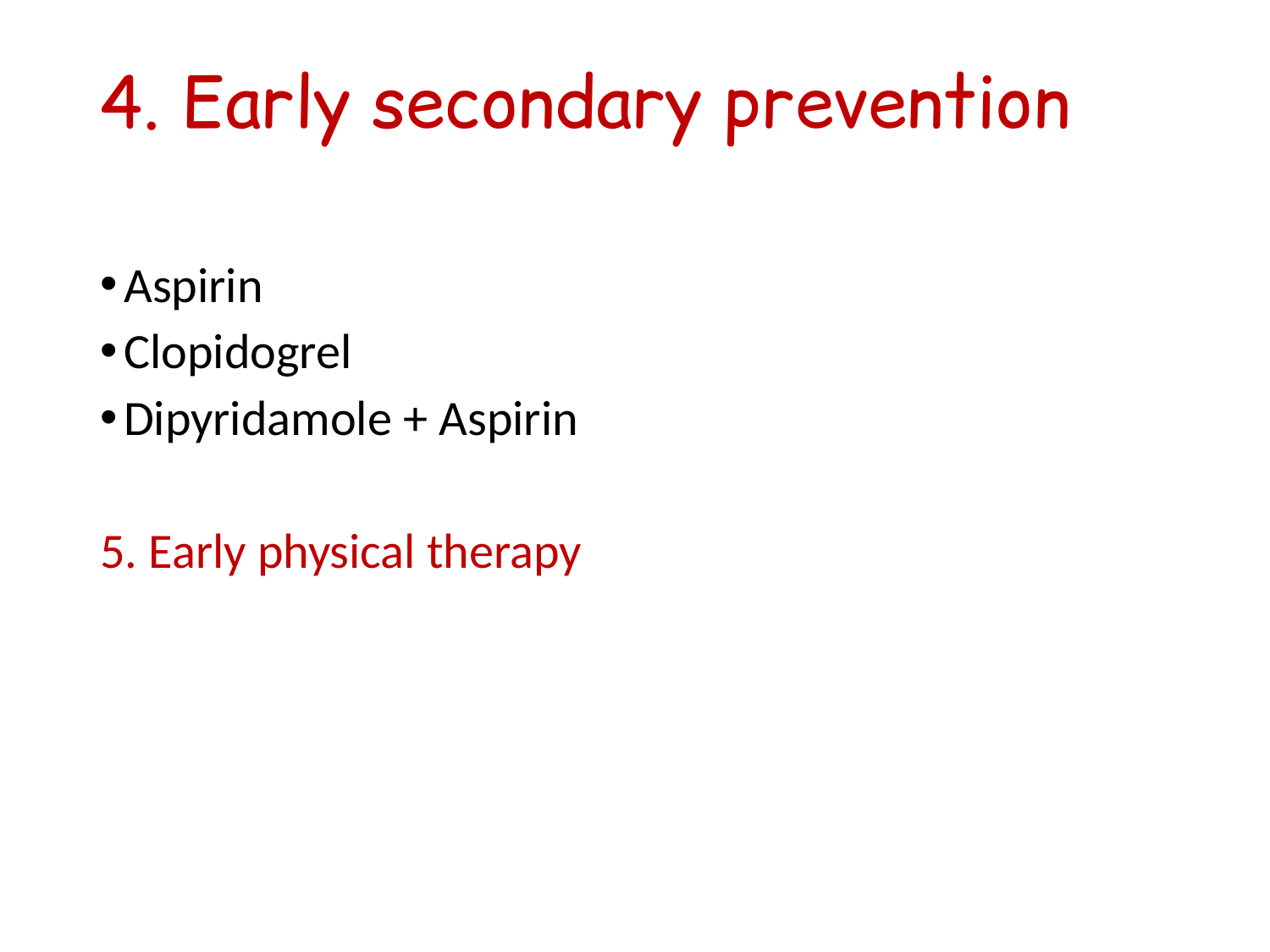

# 4. Early secondary prevention
Aspirin
Clopidogrel
Dipyridamole + Aspirin

5. Early physical therapy